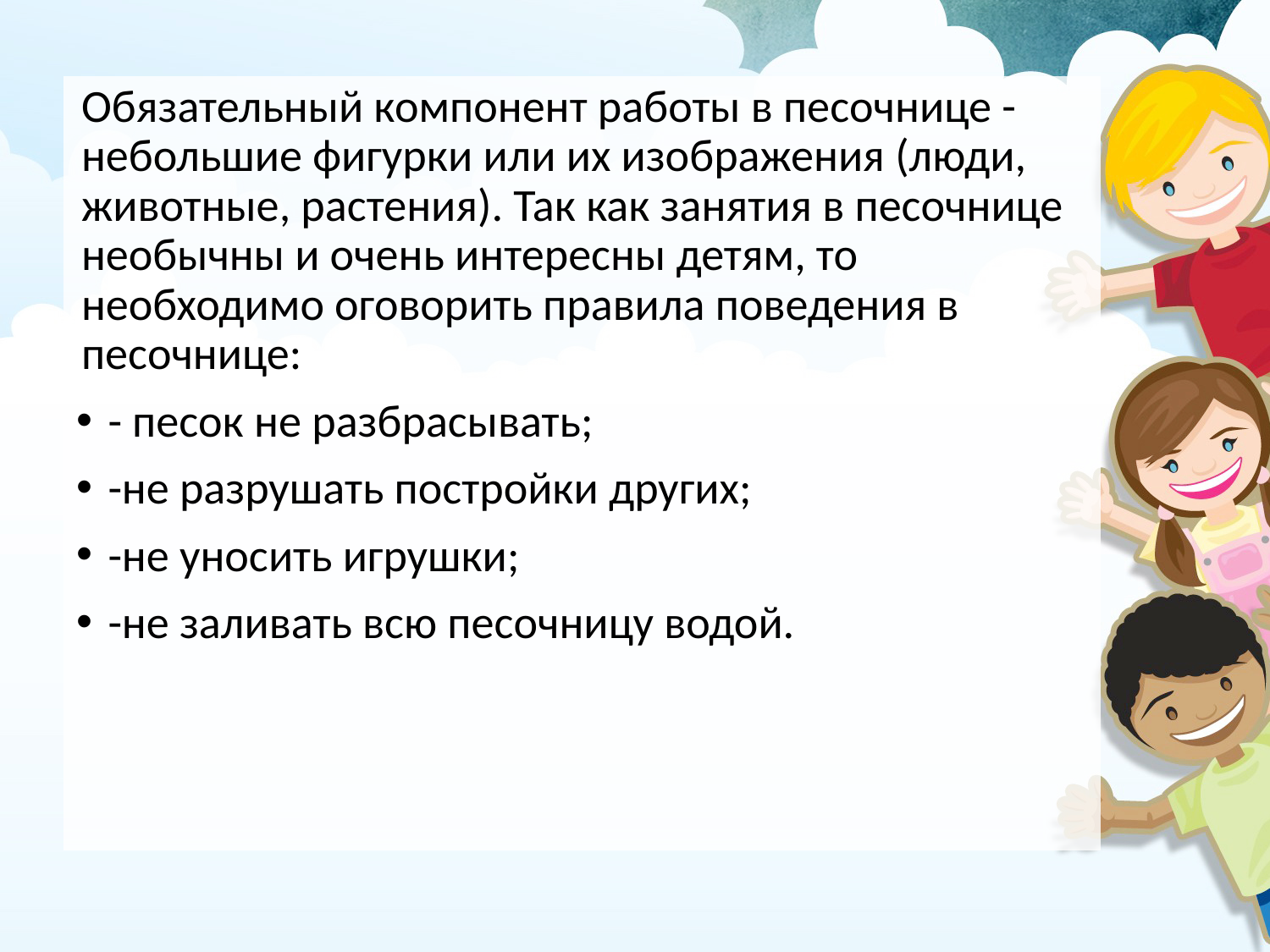

Обязательный компонент работы в песочнице - небольшие фигурки или их изображения (люди, животные, растения). Так как занятия в песочнице необычны и очень интересны детям, то необходимо оговорить правила поведения в песочнице:
- песок не разбрасывать;
-не разрушать постройки других;
-не уносить игрушки;
-не заливать всю песочницу водой.